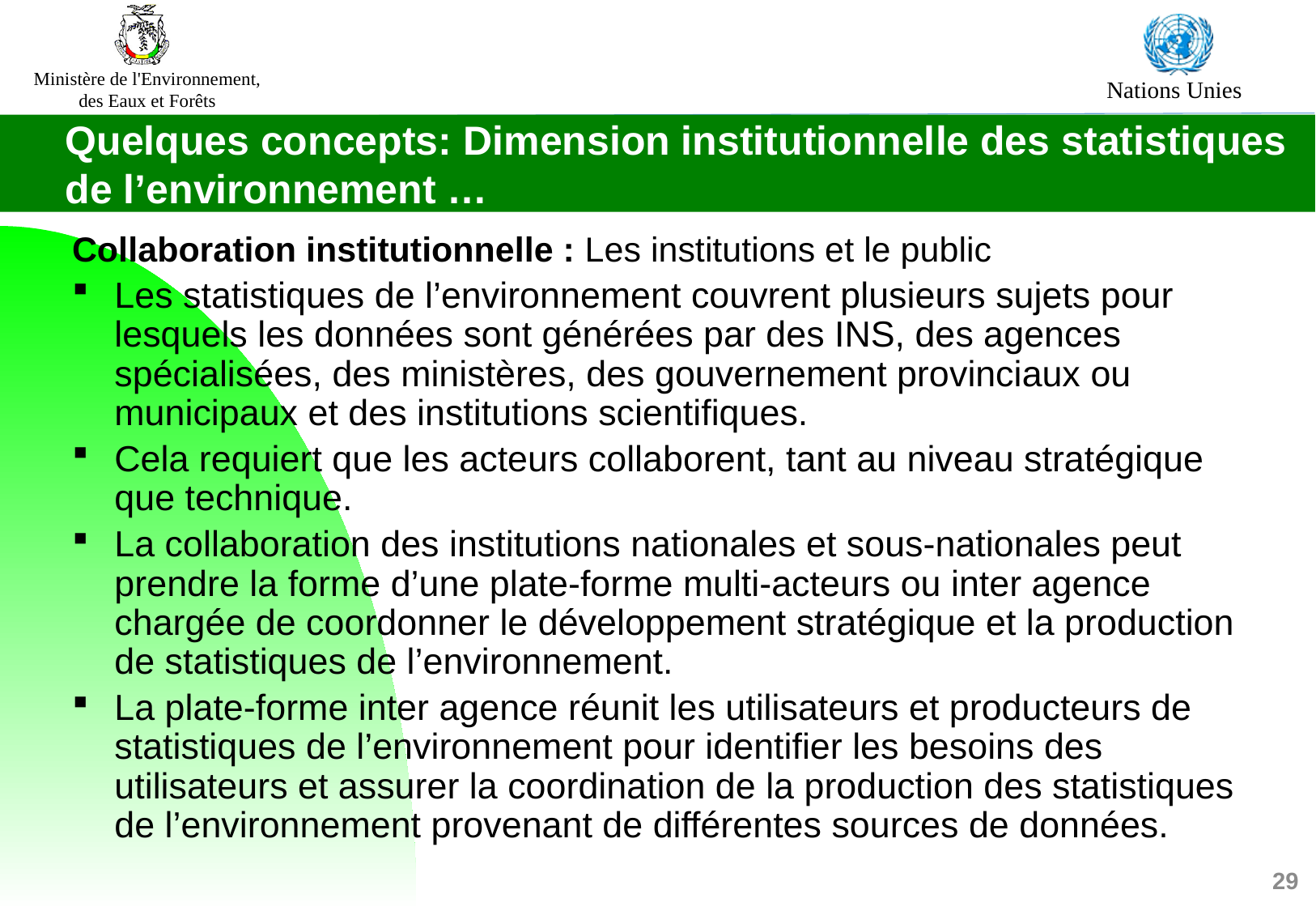

Quelques concepts: Dimension institutionnelle des statistiques de l’environnement …
Collaboration institutionnelle : Les institutions et le public
Les statistiques de l’environnement couvrent plusieurs sujets pour lesquels les données sont générées par des INS, des agences spécialisées, des ministères, des gouvernement provinciaux ou municipaux et des institutions scientifiques.
Cela requiert que les acteurs collaborent, tant au niveau stratégique que technique.
La collaboration des institutions nationales et sous-nationales peut prendre la forme d’une plate-forme multi-acteurs ou inter agence chargée de coordonner le développement stratégique et la production de statistiques de l’environnement.
La plate-forme inter agence réunit les utilisateurs et producteurs de statistiques de l’environnement pour identifier les besoins des utilisateurs et assurer la coordination de la production des statistiques de l’environnement provenant de différentes sources de données.

29